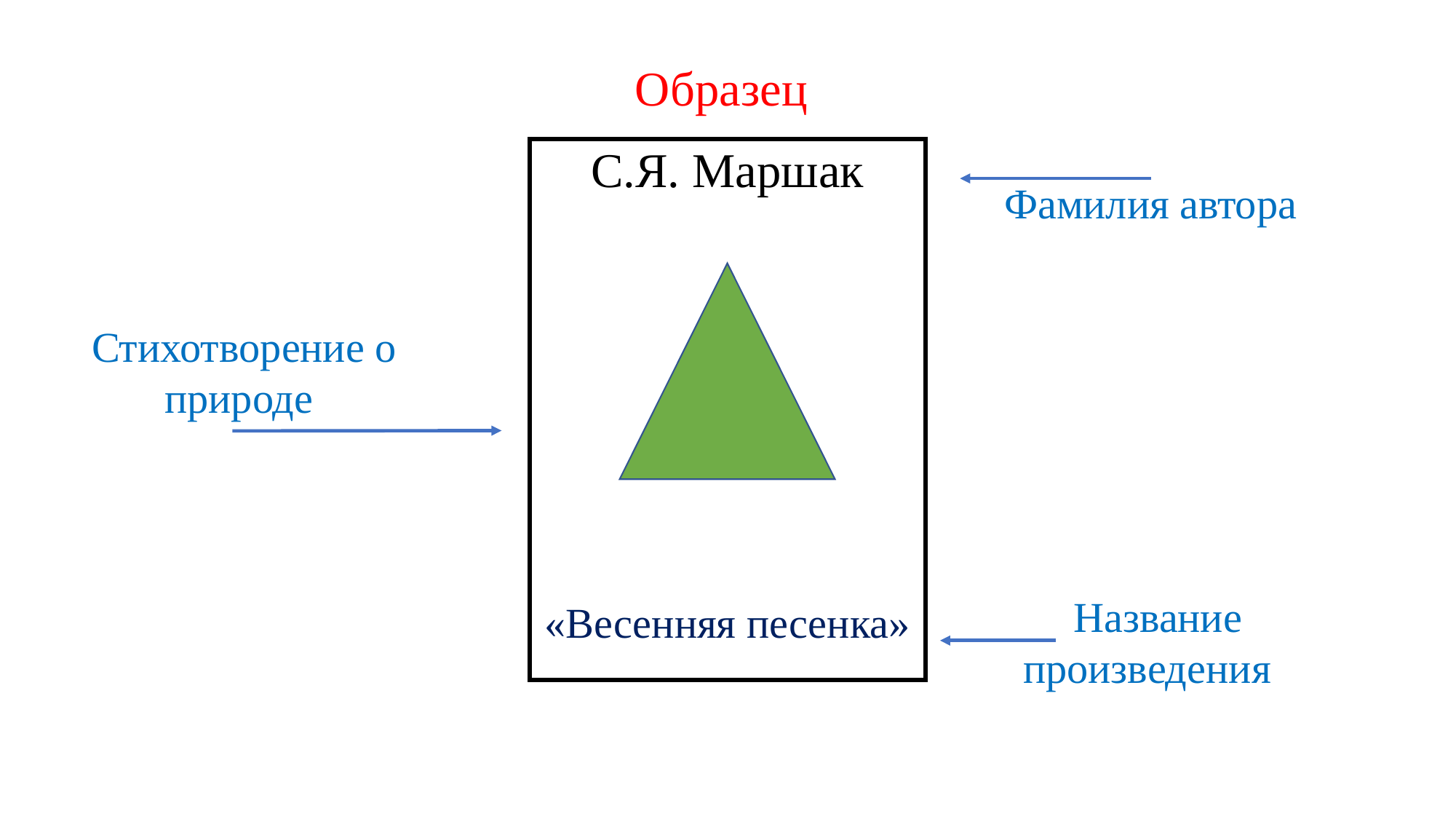

Образец
| С.Я. Маршак |
| --- |
|  |
| --- |
Фамилия автора

Стихотворение о природе
«Весенняя песенка»
Название произведения